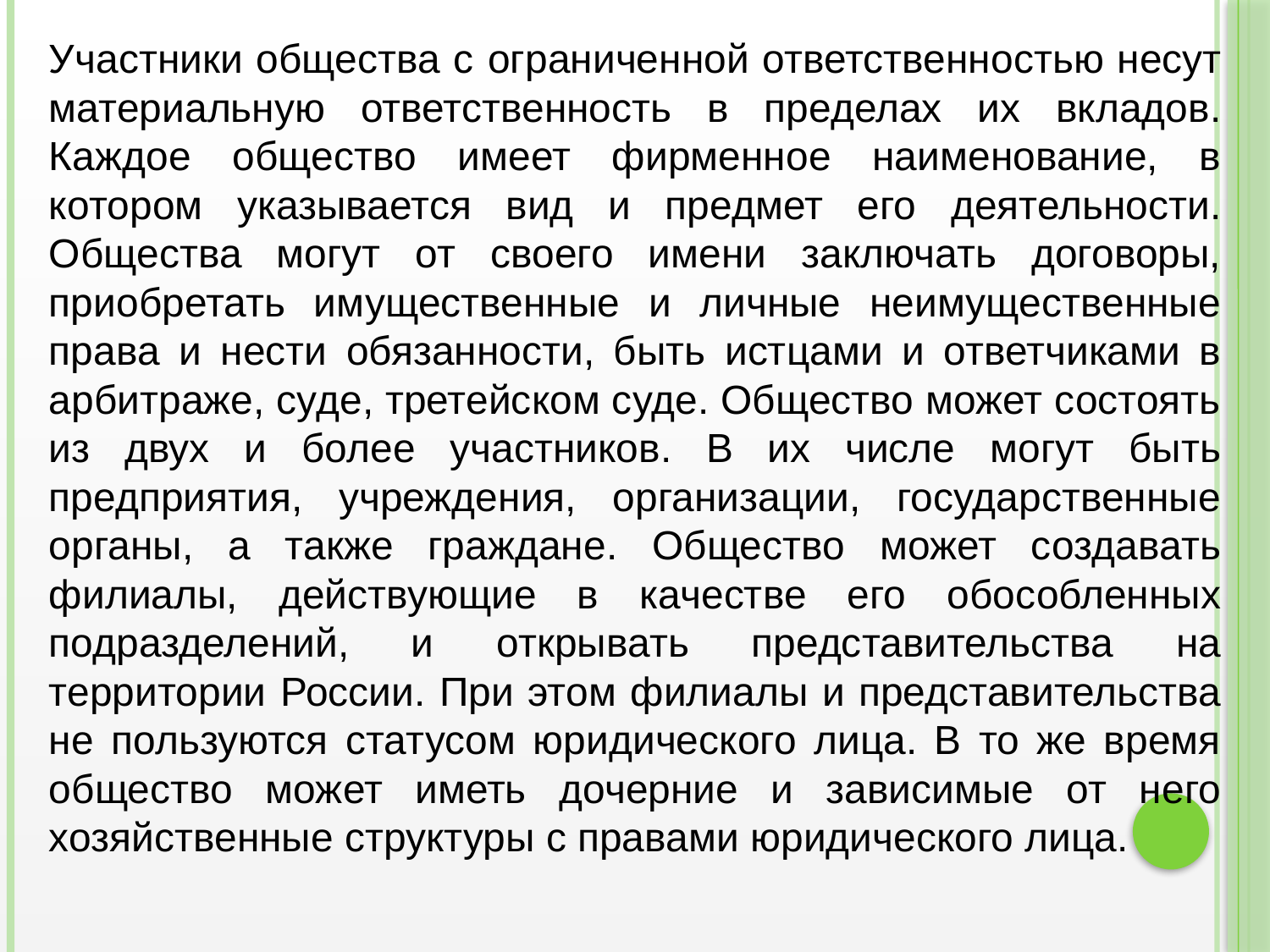

Участники общества с ограниченной ответственностью несут материальную ответственность в пределах их вкладов. Каждое общество имеет фирменное наименование, в котором указывается вид и предмет его деятельности. Общества могут от своего имени заключать договоры, приобретать имущественные и личные неимущественные права и нести обязанности, быть истцами и ответчиками в арбитраже, суде, третейском суде. Общество может состоять из двух и более участников. В их числе могут быть предприятия, учреждения, организации, государственные органы, а также граждане. Общество может создавать филиалы, действующие в качестве его обособленных подразделений, и открывать представительства на территории России. При этом филиалы и представительства не пользуются статусом юридического лица. В то же время общество может иметь дочерние и зависимые от него хозяйственные структуры с правами юридического лица.